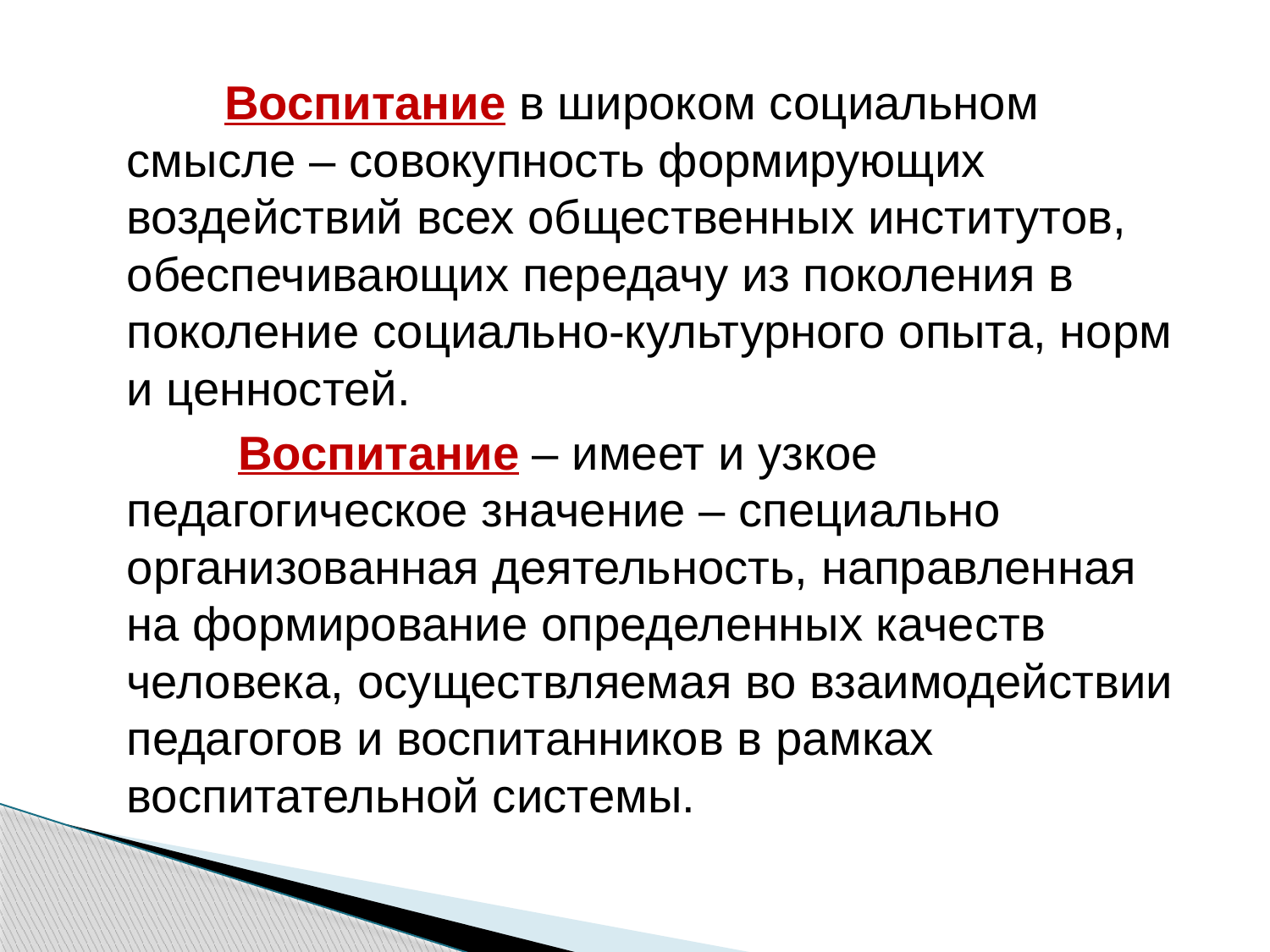

#
          Воспитание в широком социальном смысле – совокупность формирующих воздействий всех общественных институтов, обеспечивающих передачу из поколения в поколение социально-культурного опыта, норм и ценностей.
           Воспитание – имеет и узкое педагогическое значение – специально организованная деятельность, направленная на формирование определенных качеств человека, осуществляемая во взаимодействии педагогов и воспитанников в рамках воспитательной системы.